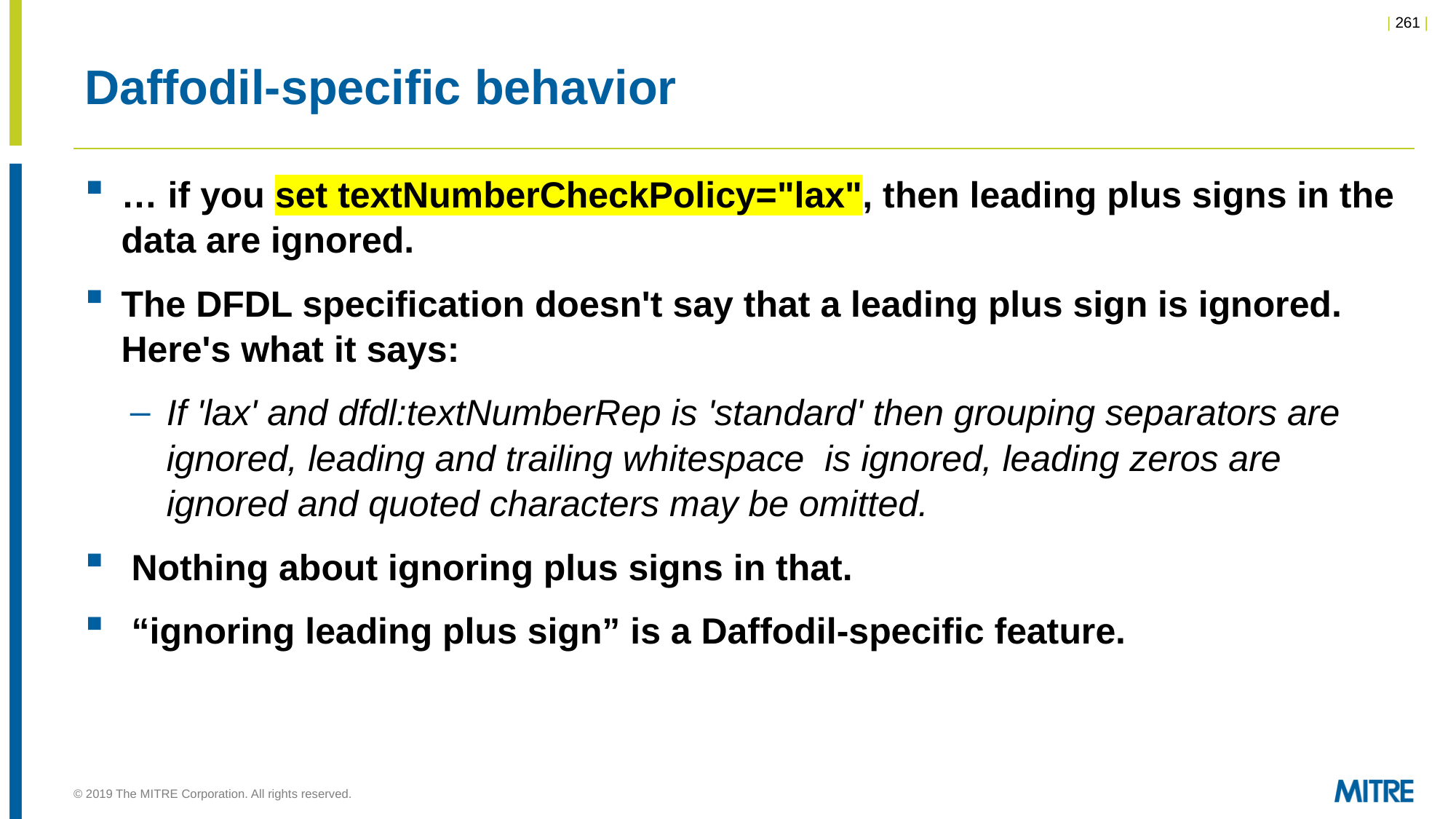

# Daffodil-specific behavior
… if you set textNumberCheckPolicy="lax", then leading plus signs in the data are ignored.
The DFDL specification doesn't say that a leading plus sign is ignored. Here's what it says:
If 'lax' and dfdl:textNumberRep is 'standard' then grouping separators are ignored, leading and trailing whitespace  is ignored, leading zeros are ignored and quoted characters may be omitted.
 Nothing about ignoring plus signs in that.
 “ignoring leading plus sign” is a Daffodil-specific feature.
© 2019 The MITRE Corporation. All rights reserved.